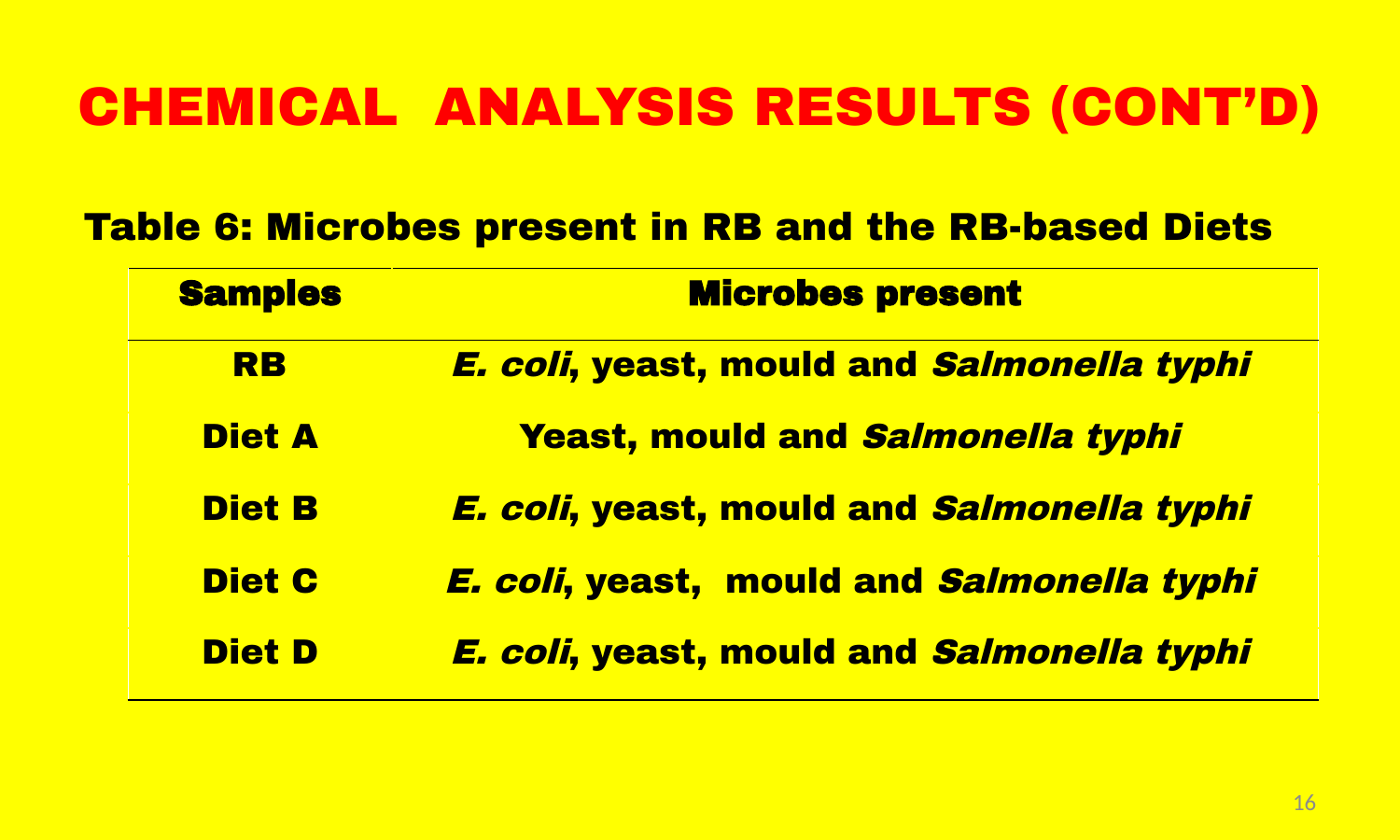

# CHEMICAL  ANALYSIS RESULTS (CONT’D)

Table 6: Microbes present in RB and the RB-based Diets

| Samples | Microbes present |
| --- | --- |
| RB | E. coli, yeast, mould and Salmonella typhi |
| Diet A | Yeast, mould and Salmonella typhi |
| Diet B | E. coli, yeast, mould and Salmonella typhi |
| Diet C | E. coli, yeast, mould and Salmonella typhi |
| Diet D | E. coli, yeast, mould and Salmonella typhi |
16